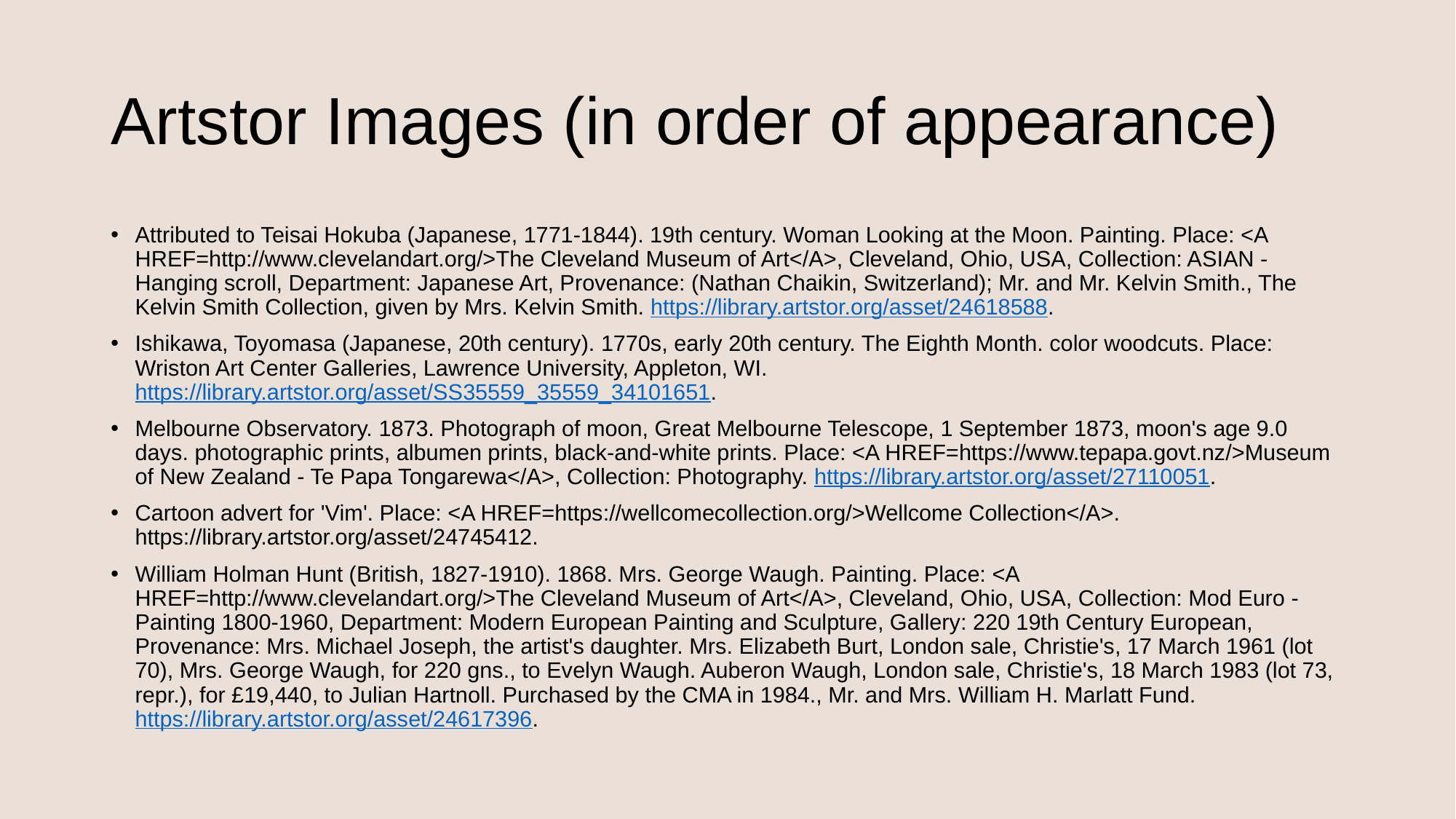

# Artstor Images (in order of appearance)
Attributed to Teisai Hokuba (Japanese, 1771-1844). 19th century. Woman Looking at the Moon. Painting. Place: <A HREF=http://www.clevelandart.org/>The Cleveland Museum of Art</A>, Cleveland, Ohio, USA, Collection: ASIAN - Hanging scroll, Department: Japanese Art, Provenance: (Nathan Chaikin, Switzerland); Mr. and Mr. Kelvin Smith., The Kelvin Smith Collection, given by Mrs. Kelvin Smith. https://library.artstor.org/asset/24618588.
Ishikawa, Toyomasa (Japanese, 20th century). 1770s, early 20th century. The Eighth Month. color woodcuts. Place: Wriston Art Center Galleries, Lawrence University, Appleton, WI. https://library.artstor.org/asset/SS35559_35559_34101651.
Melbourne Observatory. 1873. Photograph of moon, Great Melbourne Telescope, 1 September 1873, moon's age 9.0 days. photographic prints, albumen prints, black-and-white prints. Place: <A HREF=https://www.tepapa.govt.nz/>Museum of New Zealand - Te Papa Tongarewa</A>, Collection: Photography. https://library.artstor.org/asset/27110051.
Cartoon advert for 'Vim'. Place: <A HREF=https://wellcomecollection.org/>Wellcome Collection</A>. https://library.artstor.org/asset/24745412.
William Holman Hunt (British, 1827-1910). 1868. Mrs. George Waugh. Painting. Place: <A HREF=http://www.clevelandart.org/>The Cleveland Museum of Art</A>, Cleveland, Ohio, USA, Collection: Mod Euro - Painting 1800-1960, Department: Modern European Painting and Sculpture, Gallery: 220 19th Century European, Provenance: Mrs. Michael Joseph, the artist's daughter. Mrs. Elizabeth Burt, London sale, Christie's, 17 March 1961 (lot 70), Mrs. George Waugh, for 220 gns., to Evelyn Waugh. Auberon Waugh, London sale, Christie's, 18 March 1983 (lot 73, repr.), for £19,440, to Julian Hartnoll. Purchased by the CMA in 1984., Mr. and Mrs. William H. Marlatt Fund. https://library.artstor.org/asset/24617396.